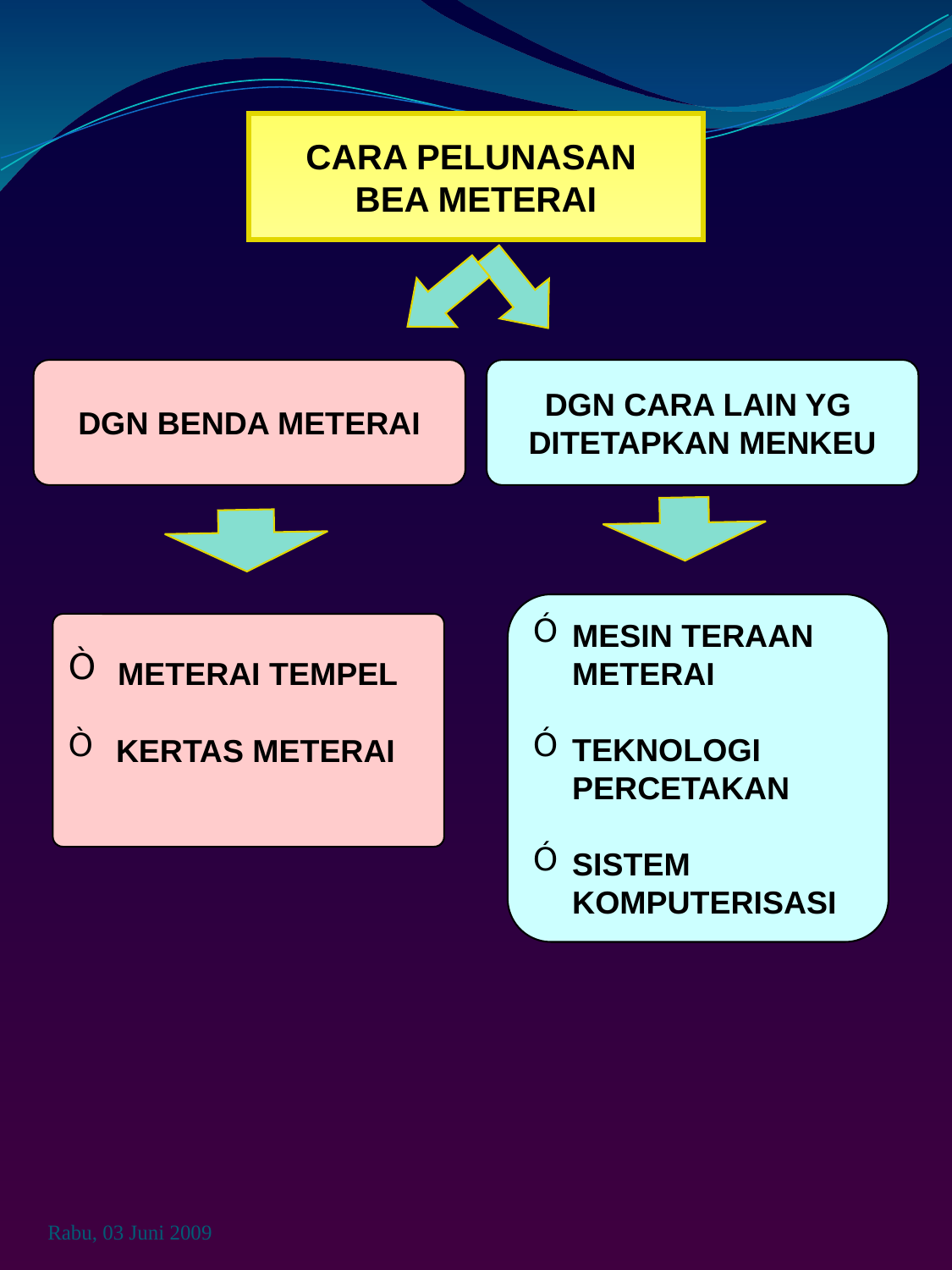

CARA PELUNASAN
BEA METERAI

DGN BENDA METERAI
DGN CARA LAIN YG
DITETAPKAN MENKEU

MESIN TERAAN METERAI

TEKNOLOGI PERCETAKAN

SISTEM KOMPUTERISASI

  METERAI TEMPEL

  KERTAS METERAI

Rabu, 03 Juni 2009